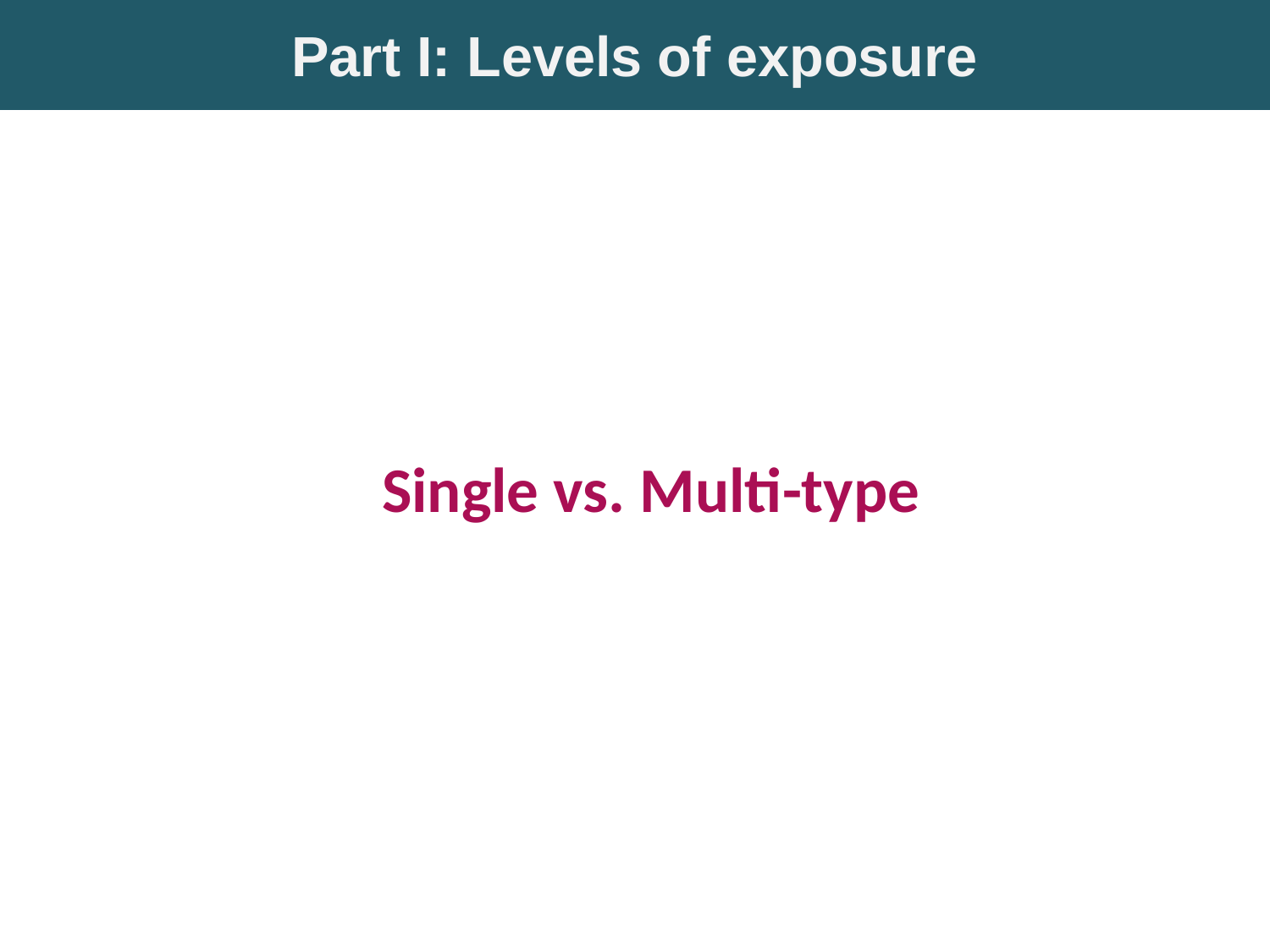

Part I: Levels of exposure
Single vs. Multi-type